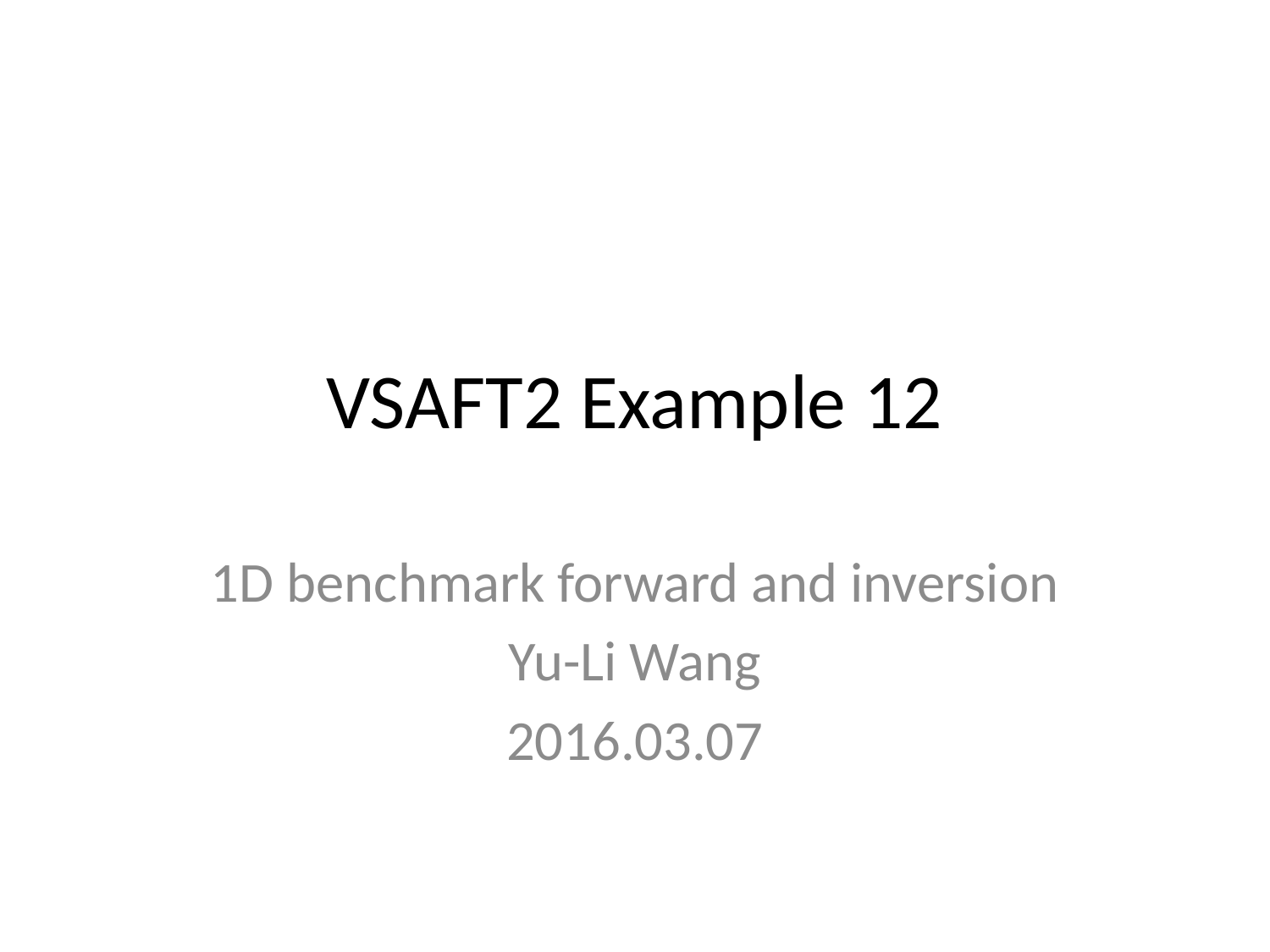

# VSAFT2 Example 12
1D benchmark forward and inversion
Yu-Li Wang
2016.03.07